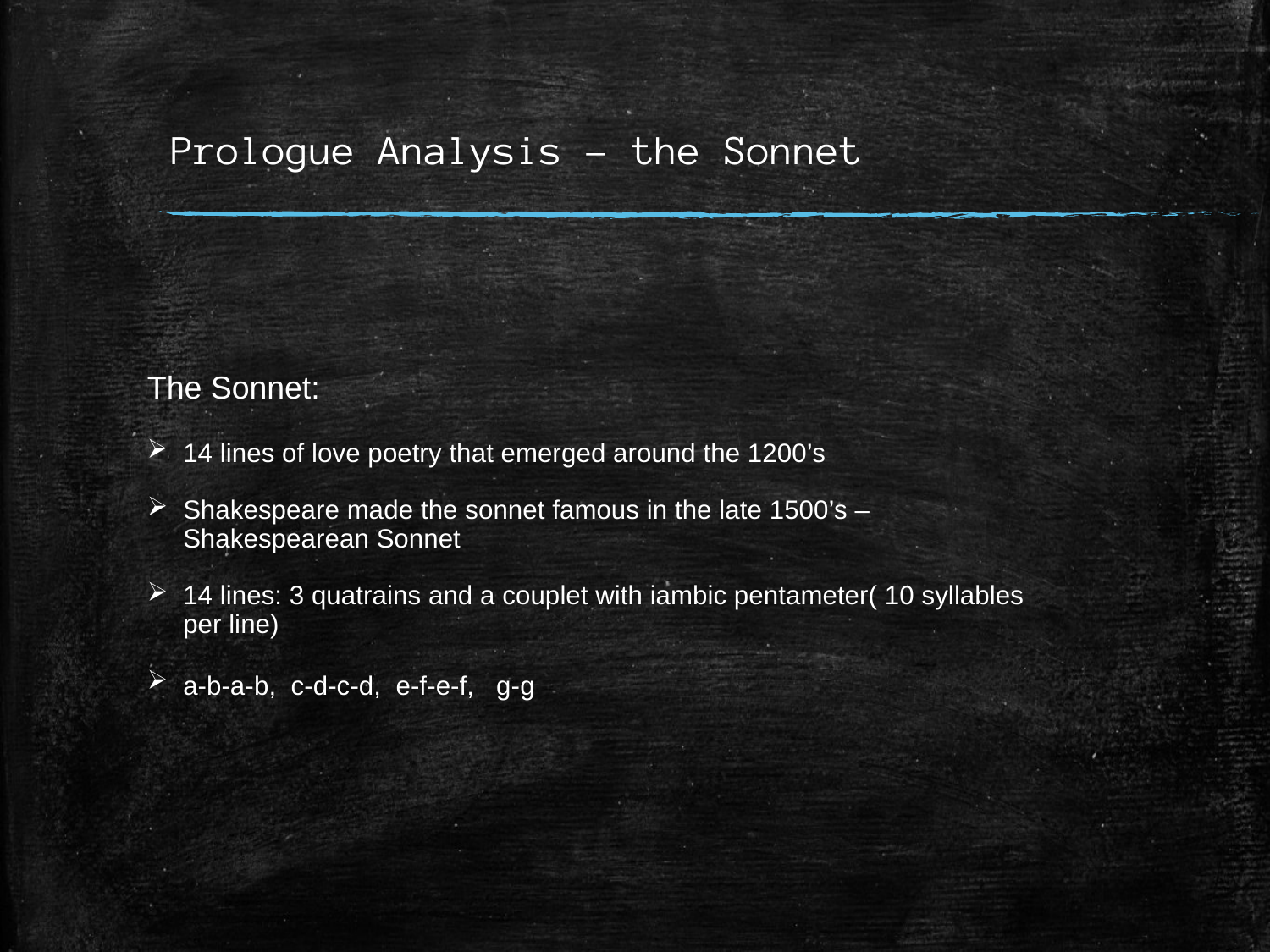

# Prologue Analysis – the Sonnet
The Sonnet:

14 lines of love poetry that emerged around the 1200’s

Shakespeare made the sonnet famous in the late 1500’s – Shakespearean Sonnet

14 lines: 3 quatrains and a couplet with iambic pentameter( 10 syllables per line)

a-b-a-b,  c-d-c-d,  e-f-e-f,   g-g